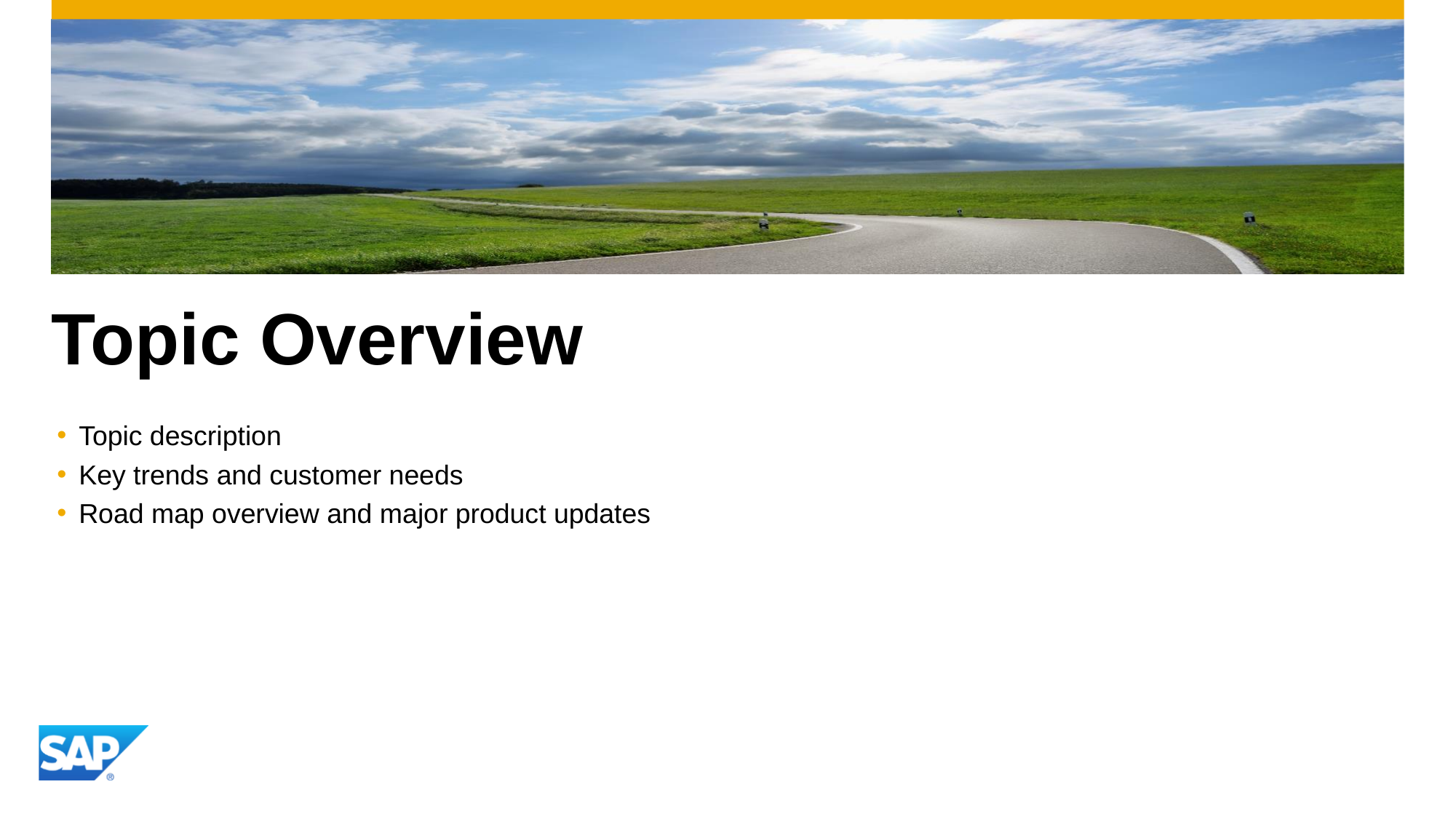

# Topic Overview
Topic description
Key trends and customer needs
Road map overview and major product updates